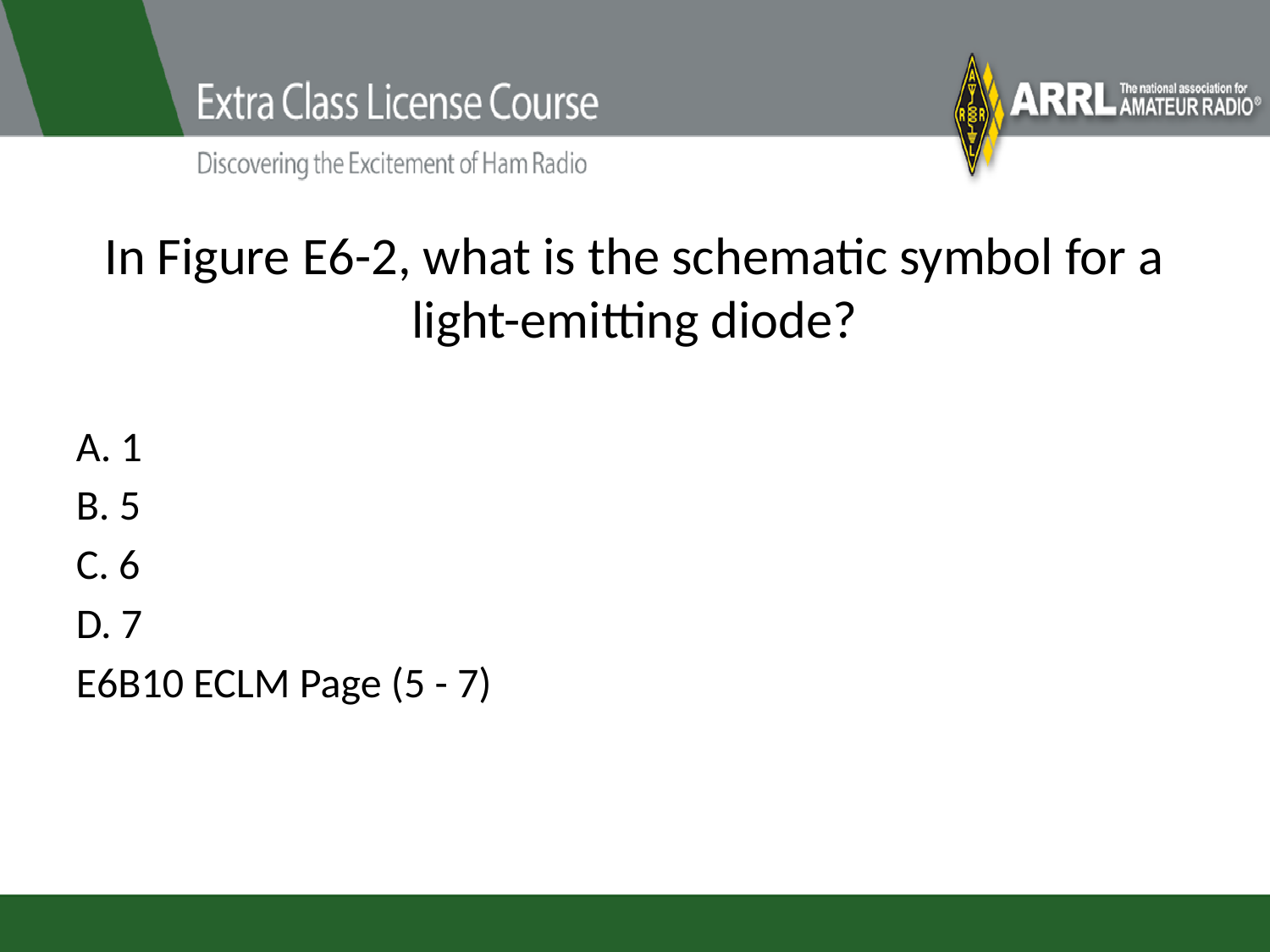

# In Figure E6-2, what is the schematic symbol for a light-emitting diode?
A. 1
B. 5
C. 6
D. 7
E6B10 ECLM Page (5 - 7)